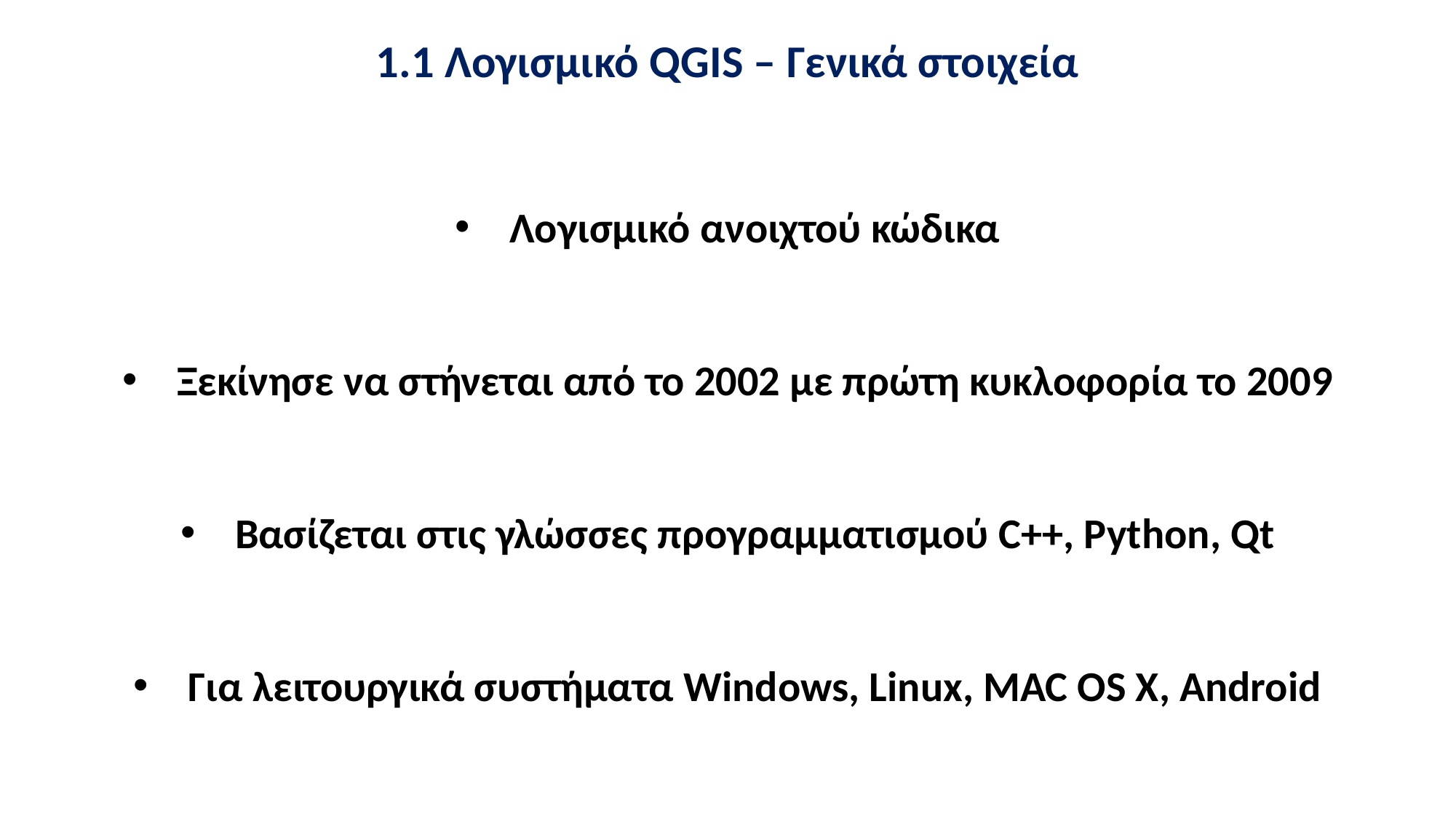

1.1 Λογισμικό QGIS – Γενικά στοιχεία
Λογισμικό ανοιχτού κώδικα
Ξεκίνησε να στήνεται από το 2002 με πρώτη κυκλοφορία το 2009
Βασίζεται στις γλώσσες προγραμματισμού C++, Python, Qt
Για λειτουργικά συστήματα Windows, Linux, MAC OS X, Android